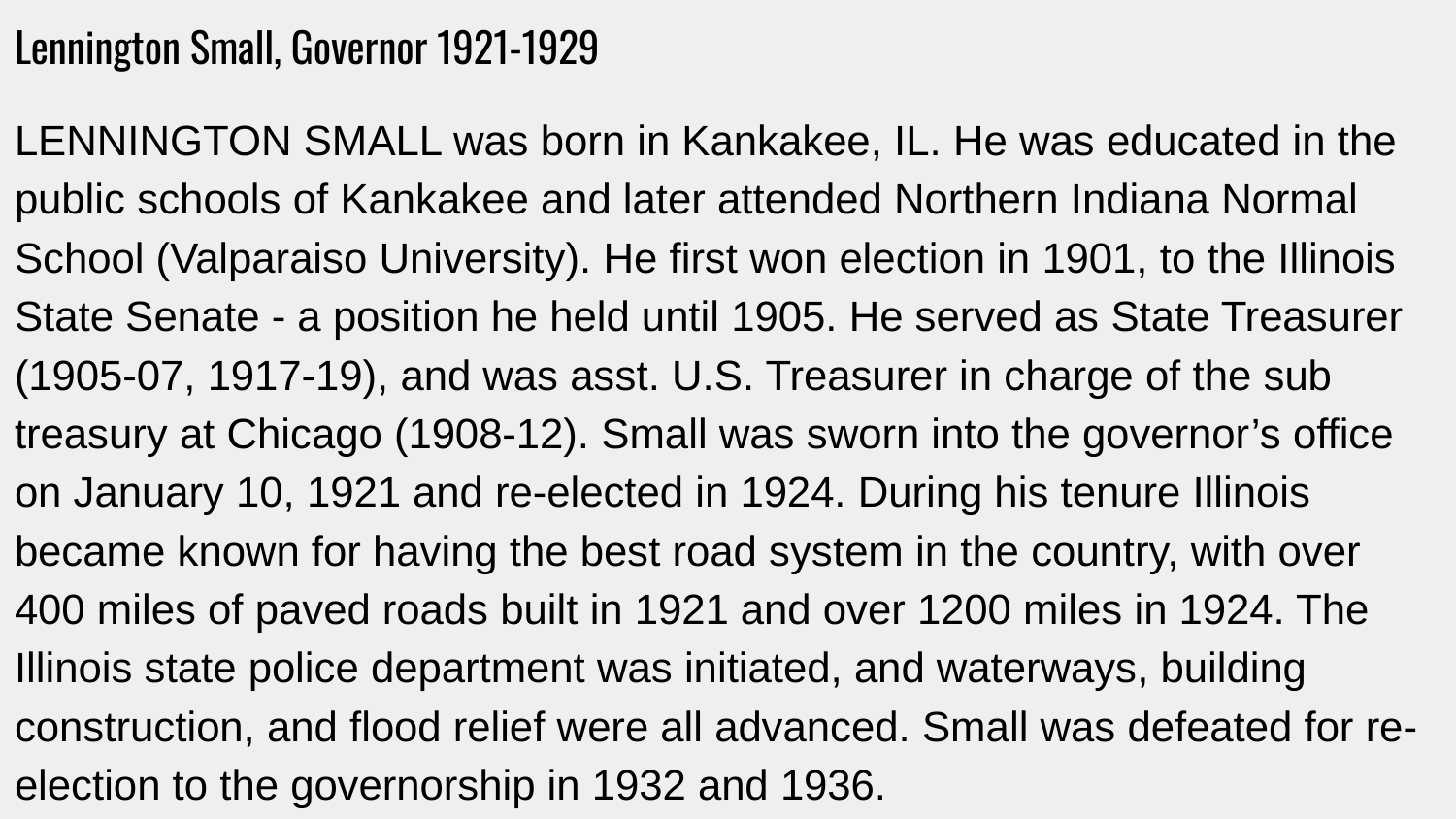

# Lennington Small, Governor 1921-1929
LENNINGTON SMALL was born in Kankakee, IL. He was educated in the public schools of Kankakee and later attended Northern Indiana Normal School (Valparaiso University). He first won election in 1901, to the Illinois State Senate - a position he held until 1905. He served as State Treasurer (1905-07, 1917-19), and was asst. U.S. Treasurer in charge of the sub treasury at Chicago (1908-12). Small was sworn into the governor’s office on January 10, 1921 and re-elected in 1924. During his tenure Illinois became known for having the best road system in the country, with over 400 miles of paved roads built in 1921 and over 1200 miles in 1924. The Illinois state police department was initiated, and waterways, building construction, and flood relief were all advanced. Small was defeated for re-election to the governorship in 1932 and 1936.